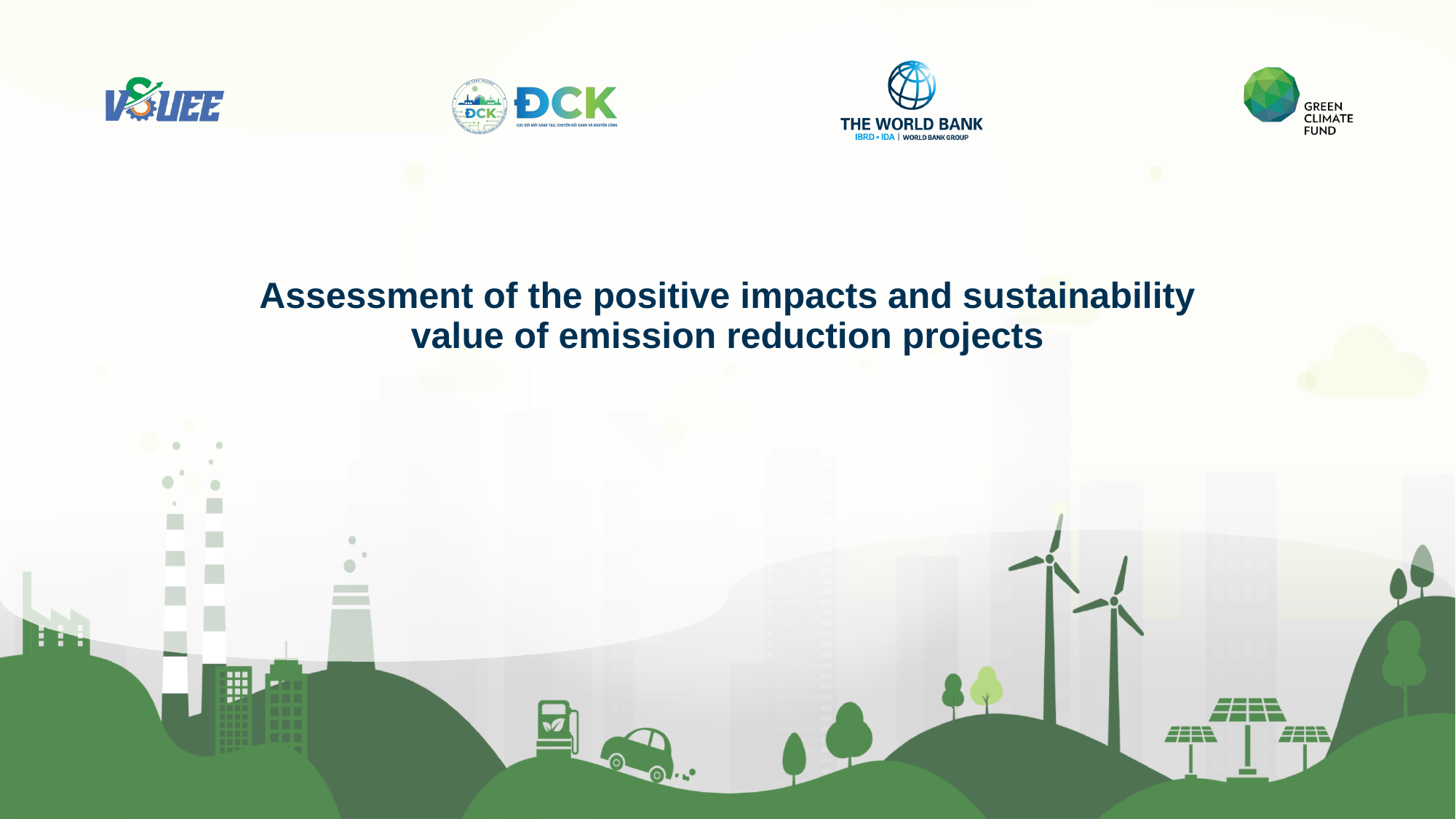

Assessment of the positive impacts and sustainability value of emission reduction projects